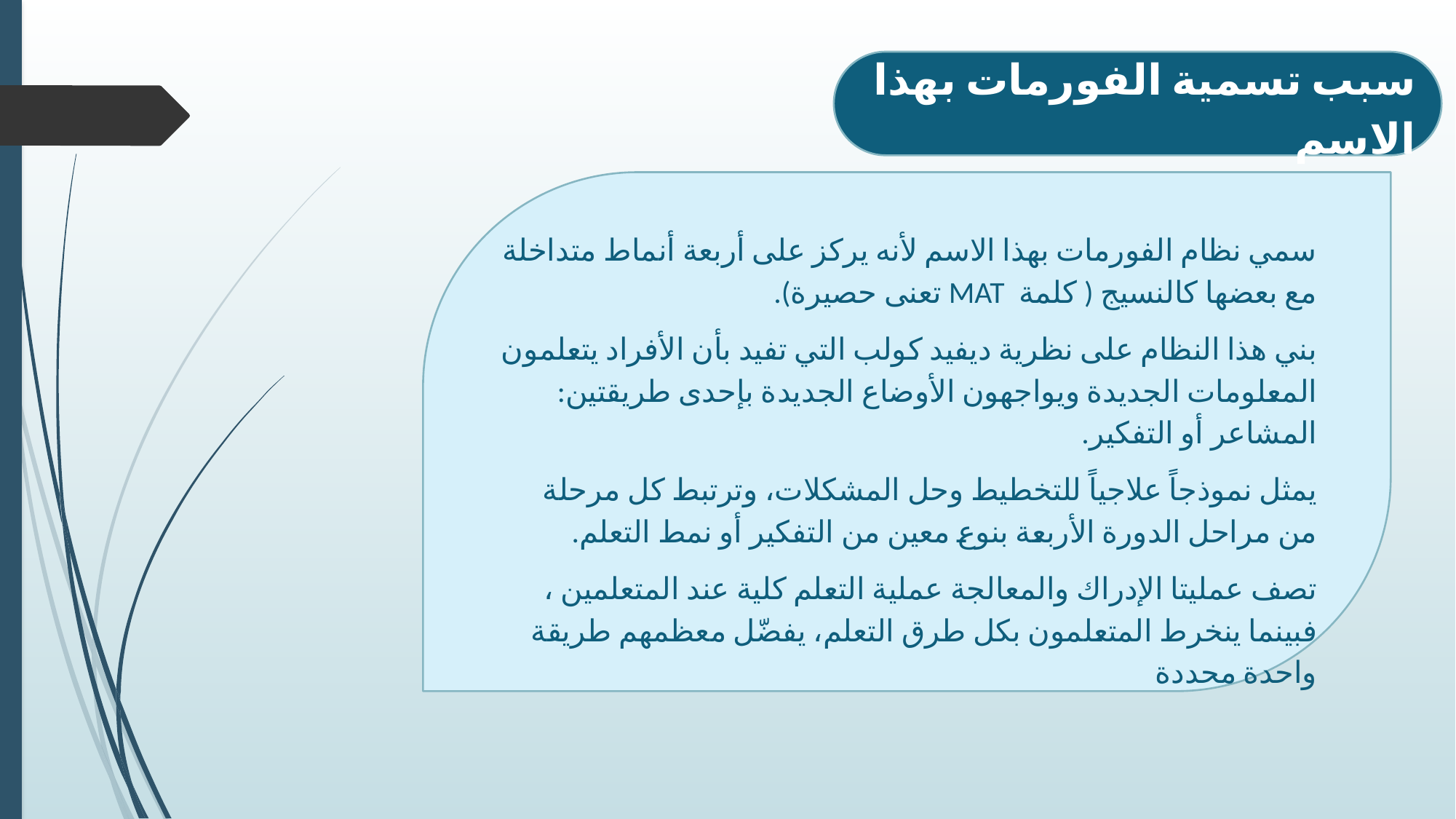

سبب تسمية الفورمات بهذا الاسم

سمي نظام الفورمات بهذا الاسم لأنه يركز على أربعة أنماط متداخلة مع بعضها كالنسيج ( كلمة  MAT تعنى حصيرة).
بني هذا النظام على نظرية ديفيد كولب التي تفيد بأن الأفراد يتعلمون المعلومات الجديدة ويواجهون الأوضاع الجديدة بإحدى طريقتين: المشاعر أو التفكير.
يمثل نموذجاً علاجياً للتخطيط وحل المشكلات، وترتبط كل مرحلة من مراحل الدورة الأربعة بنوع معين من التفكير أو نمط التعلم.
تصف عمليتا الإدراك والمعالجة عملية التعلم كلية عند المتعلمين ، فبينما ينخرط المتعلمون بكل طرق التعلم، يفضّل معظمهم طريقة واحدة محددة